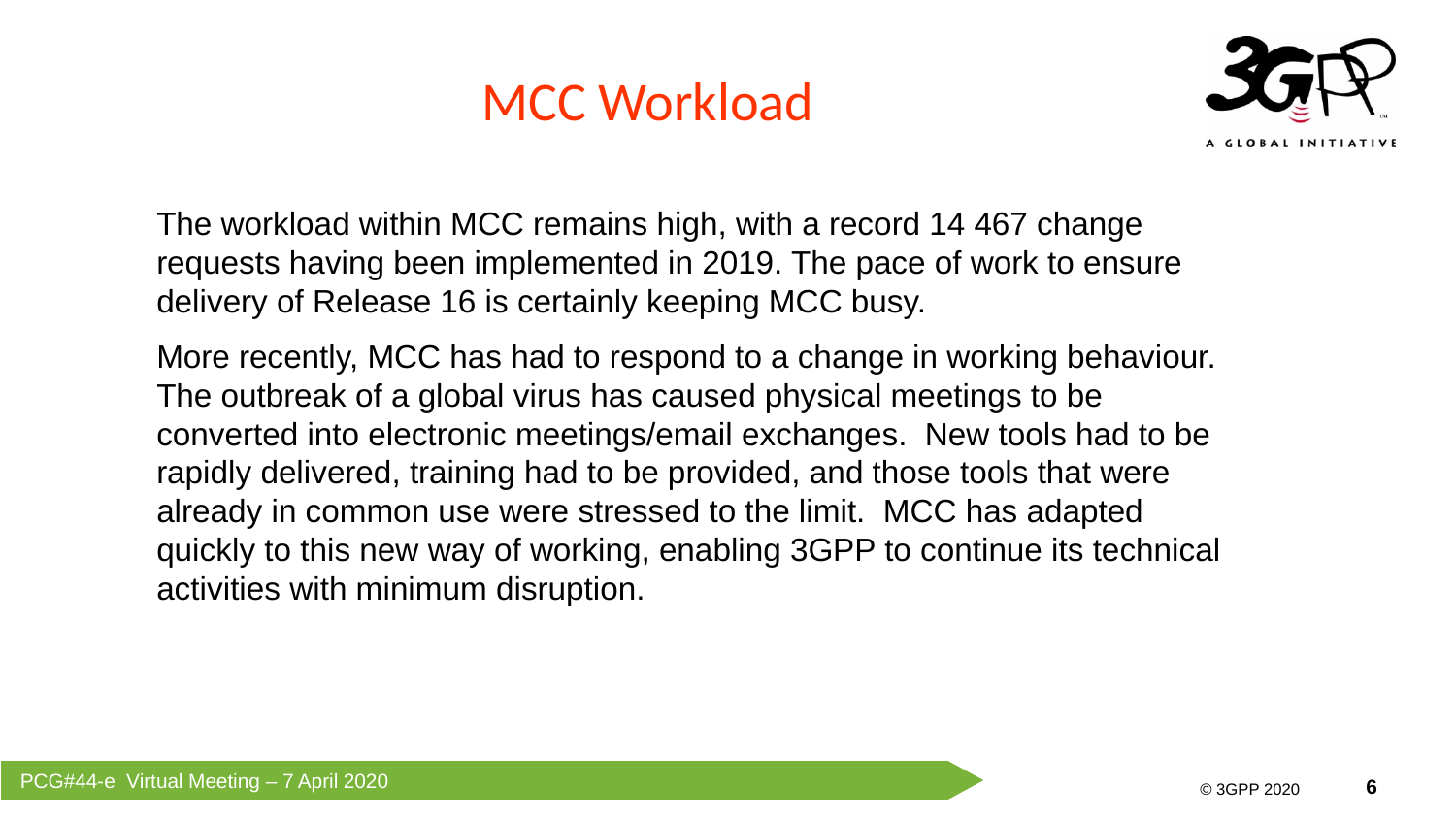

# MCC Workload
The workload within MCC remains high, with a record 14 467 change requests having been implemented in 2019. The pace of work to ensure delivery of Release 16 is certainly keeping MCC busy.
More recently, MCC has had to respond to a change in working behaviour. The outbreak of a global virus has caused physical meetings to be converted into electronic meetings/email exchanges.  New tools had to be rapidly delivered, training had to be provided, and those tools that were already in common use were stressed to the limit.  MCC has adapted quickly to this new way of working, enabling 3GPP to continue its technical activities with minimum disruption.